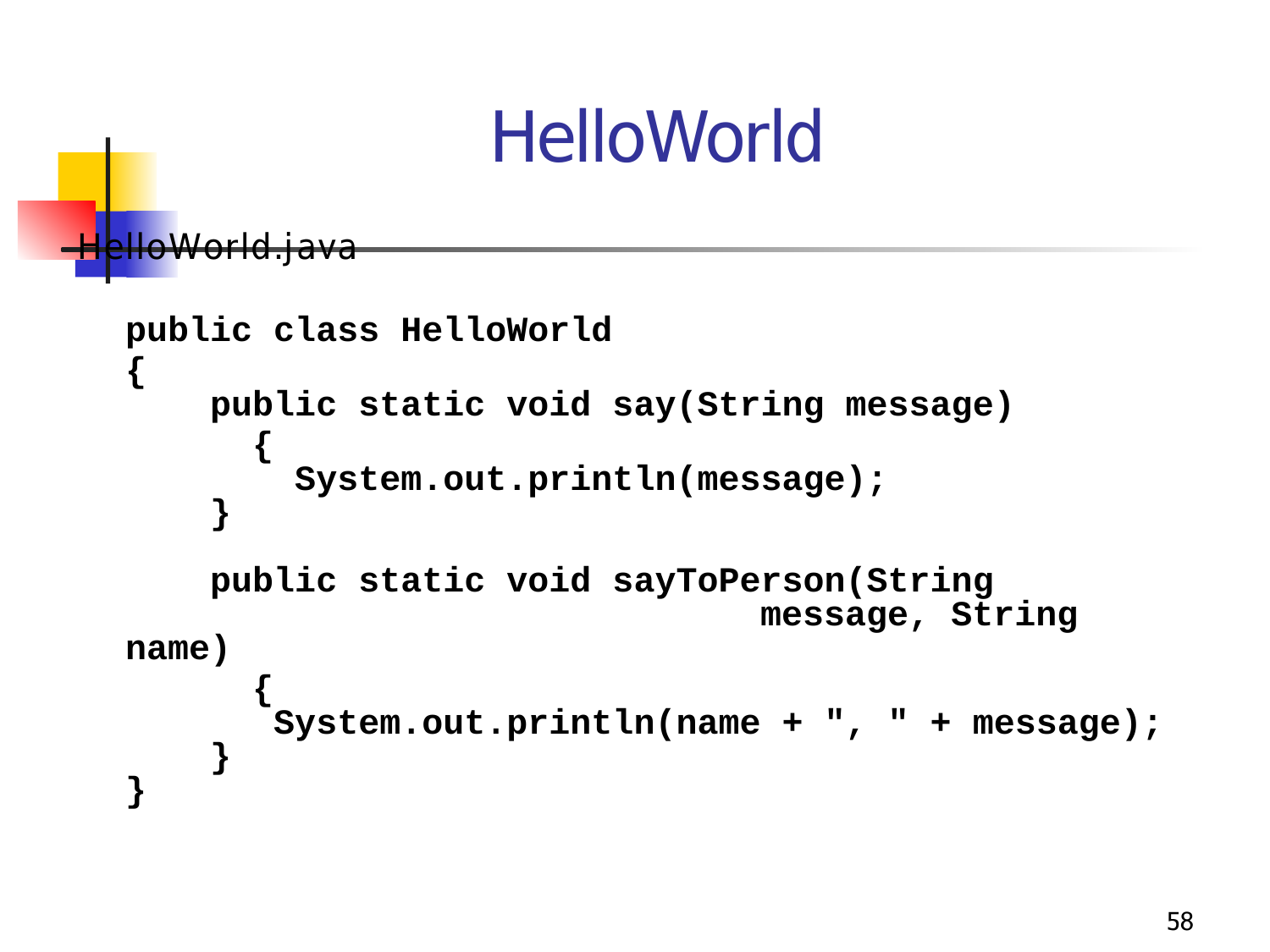

# HelloWorld
HelloWorld.java

	public class HelloWorld
	{
    public static void say(String message)
		{
        System.out.println(message);
    }
    
    public static void sayToPerson(String 						message, String name)
		{
       System.out.println(name + ", " + message);
    }
}
58